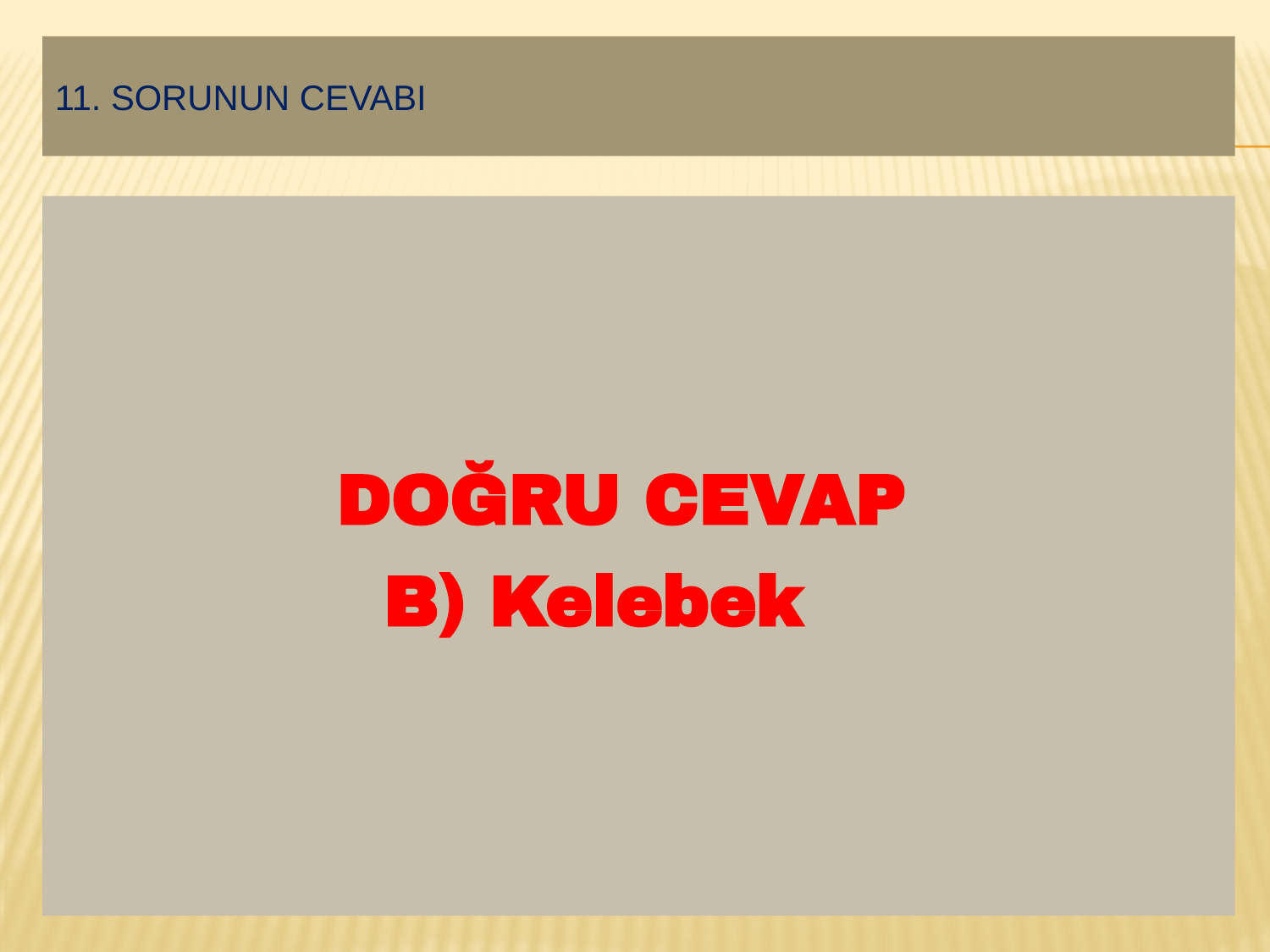

# 11. SORUNUN CEVABI

            DOĞRU CEVAP
              B) Kelebek